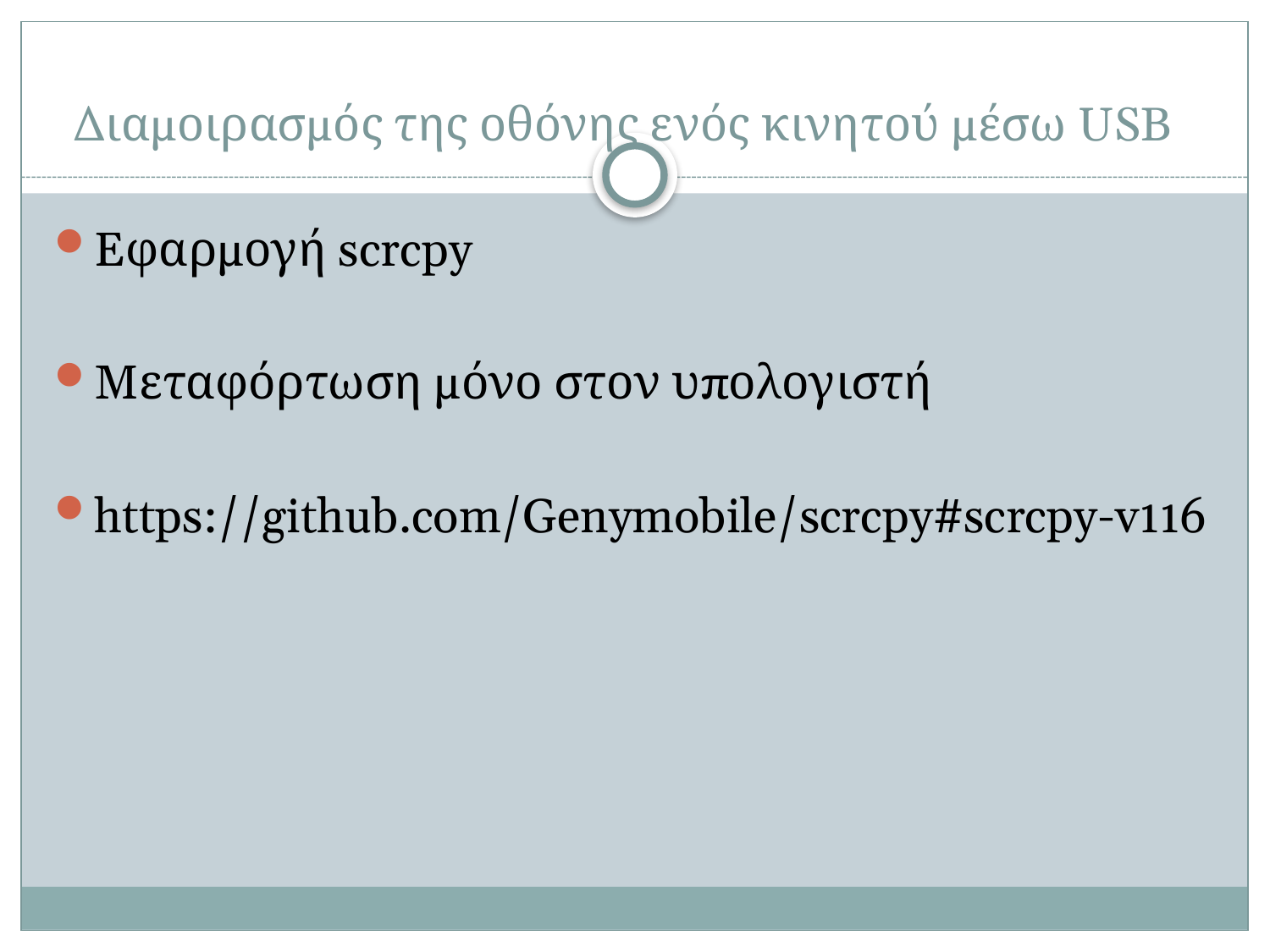

# Διαμοιρασμός της οθόνης ενός κινητού μέσω USB
Εφαρμογή scrcpy

Μεταφόρτωση μόνο στον υπολογιστή

https://github.com/Genymobile/scrcpy#scrcpy-v116